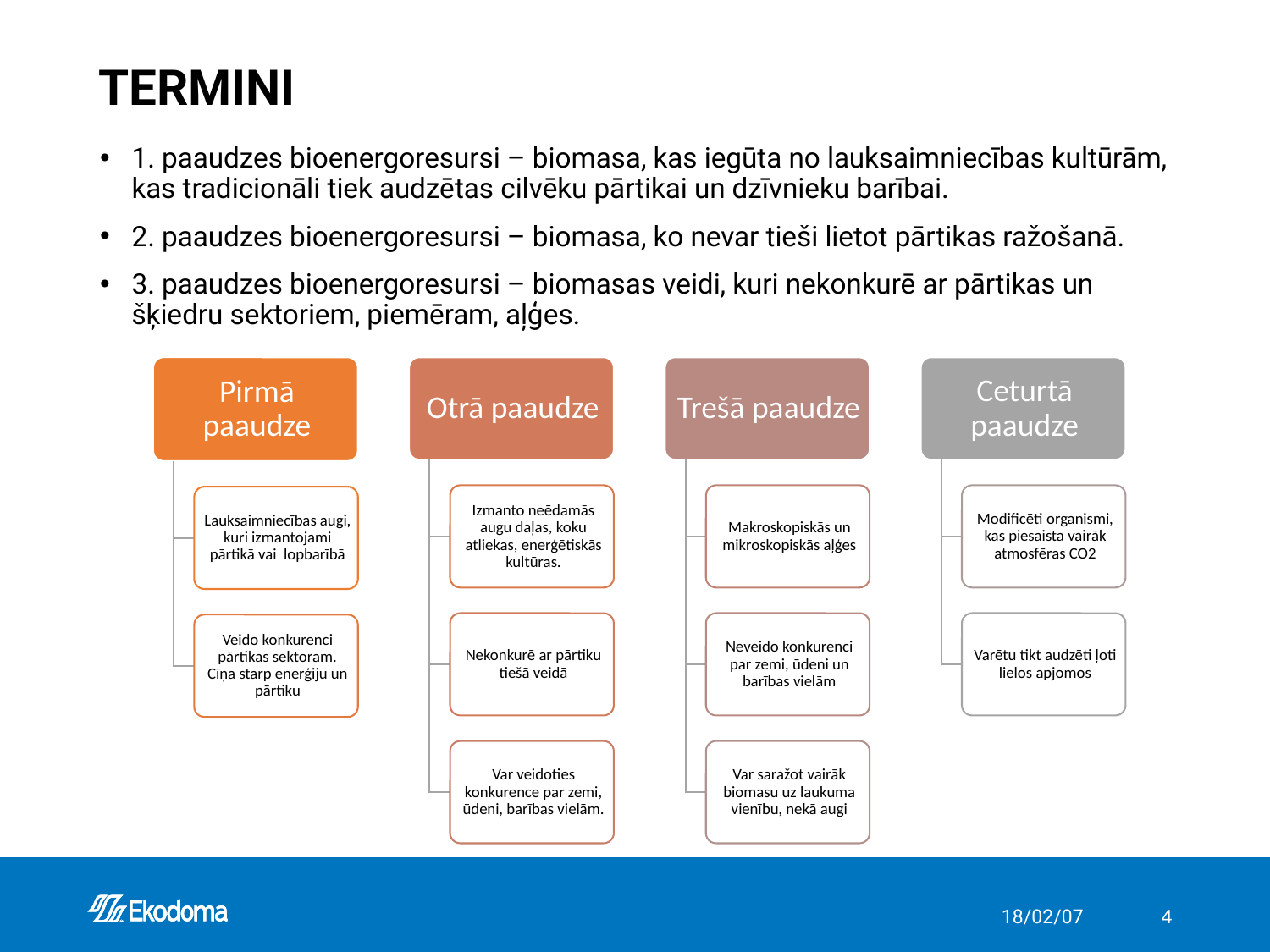

# Termini
1. paaudzes bioenergoresursi – biomasa, kas iegūta no lauksaimniecības kultūrām, kas tradicionāli tiek audzētas cilvēku pārtikai un dzīvnieku barībai.
2. paaudzes bioenergoresursi – biomasa, ko nevar tieši lietot pārtikas ražošanā.
3. paaudzes bioenergoresursi – biomasas veidi, kuri nekonkurē ar pārtikas un šķiedru sektoriem, piemēram, aļģes.

Pirmā paaudze
Lauksaimniecības augi, kuri izmantojami pārtikā vai  lopbarībā
Veido konkurenci pārtikas sektoram. Cīņa starp enerģiju un pārtiku
Otrā paaudze
Izmanto neēdamās augu daļas, koku atliekas, enerģētiskās kultūras.
Nekonkurē ar pārtiku tiešā veidā
Var veidoties konkurence par zemi, ūdeni, barības vielām.
Trešā paaudze
Makroskopiskās un mikroskopiskās aļģes
Neveido konkurenci par zemi, ūdeni un barības vielām
Var saražot vairāk biomasu uz laukuma vienību, nekā augi
Ceturtā paaudze
Modificēti organismi, kas piesaista vairāk atmosfēras CO2
Varētu tikt audzēti ļoti lielos apjomos
18/02/07
4